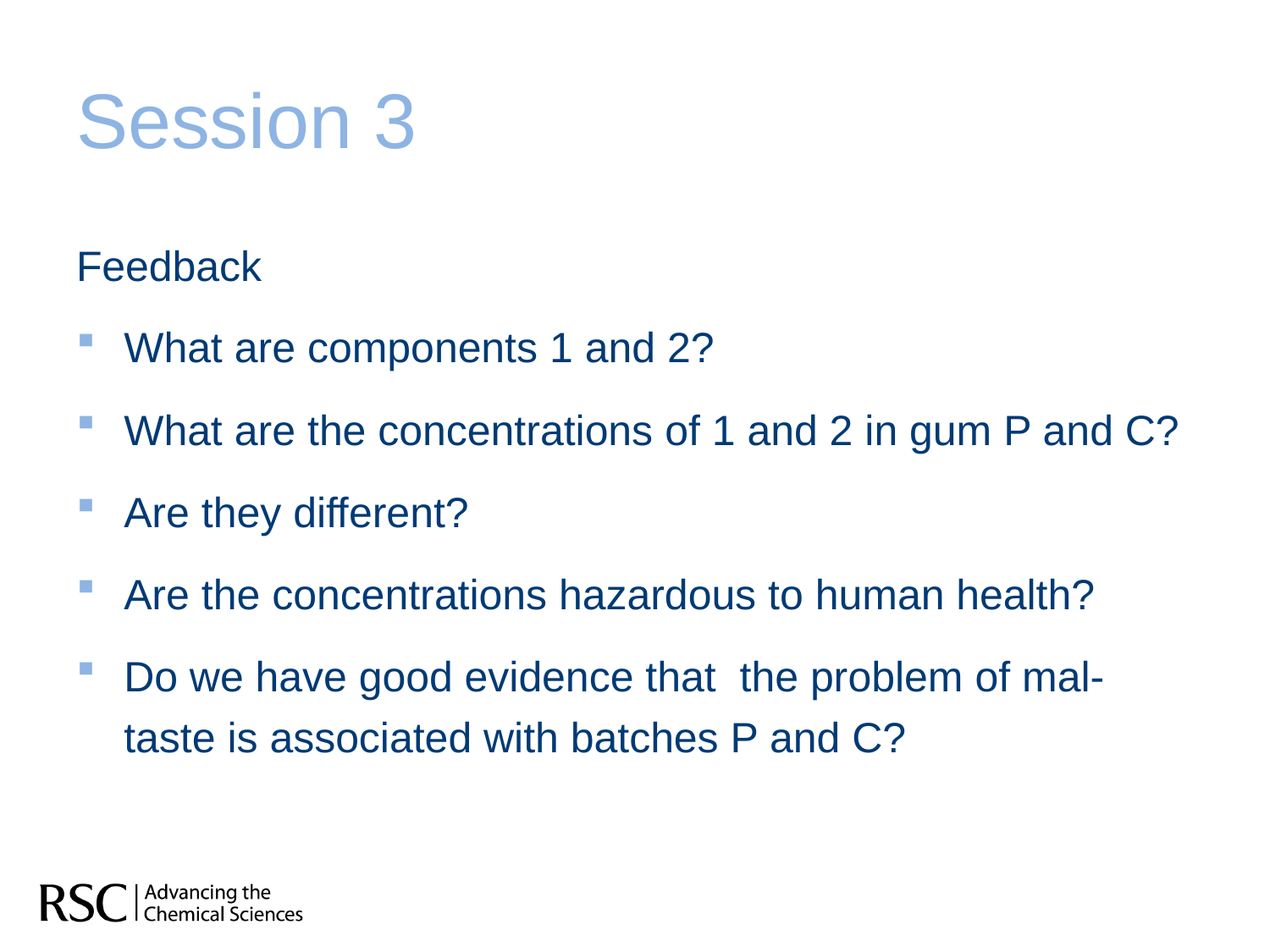

# Session 3
Feedback
What are components 1 and 2?
What are the concentrations of 1 and 2 in gum P and C?
Are they different?
Are the concentrations hazardous to human health?
Do we have good evidence that  the problem of mal-taste is associated with batches P and C?